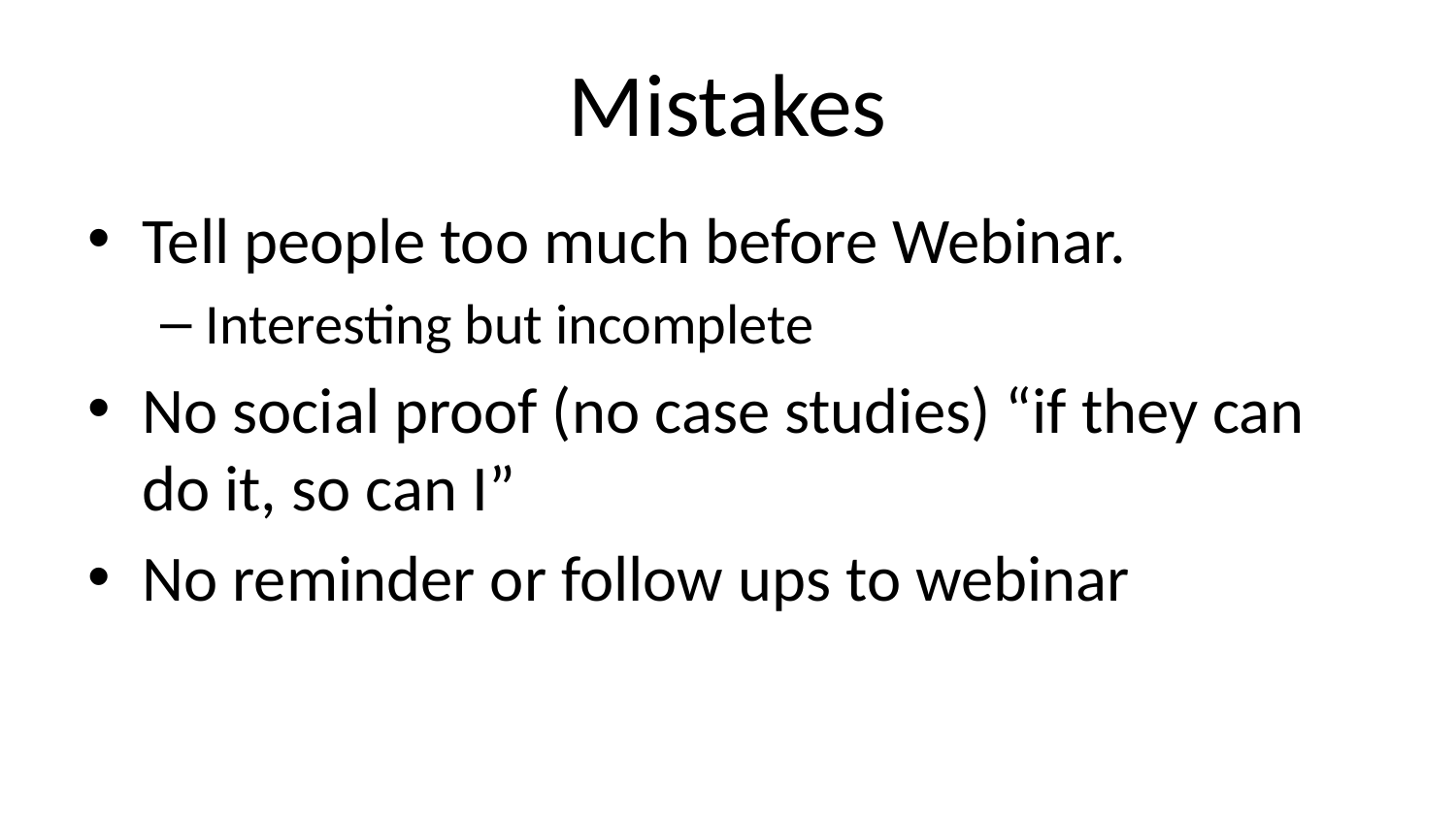

# Mistakes
Tell people too much before Webinar.
Interesting but incomplete
No social proof (no case studies) “if they can do it, so can I”
No reminder or follow ups to webinar